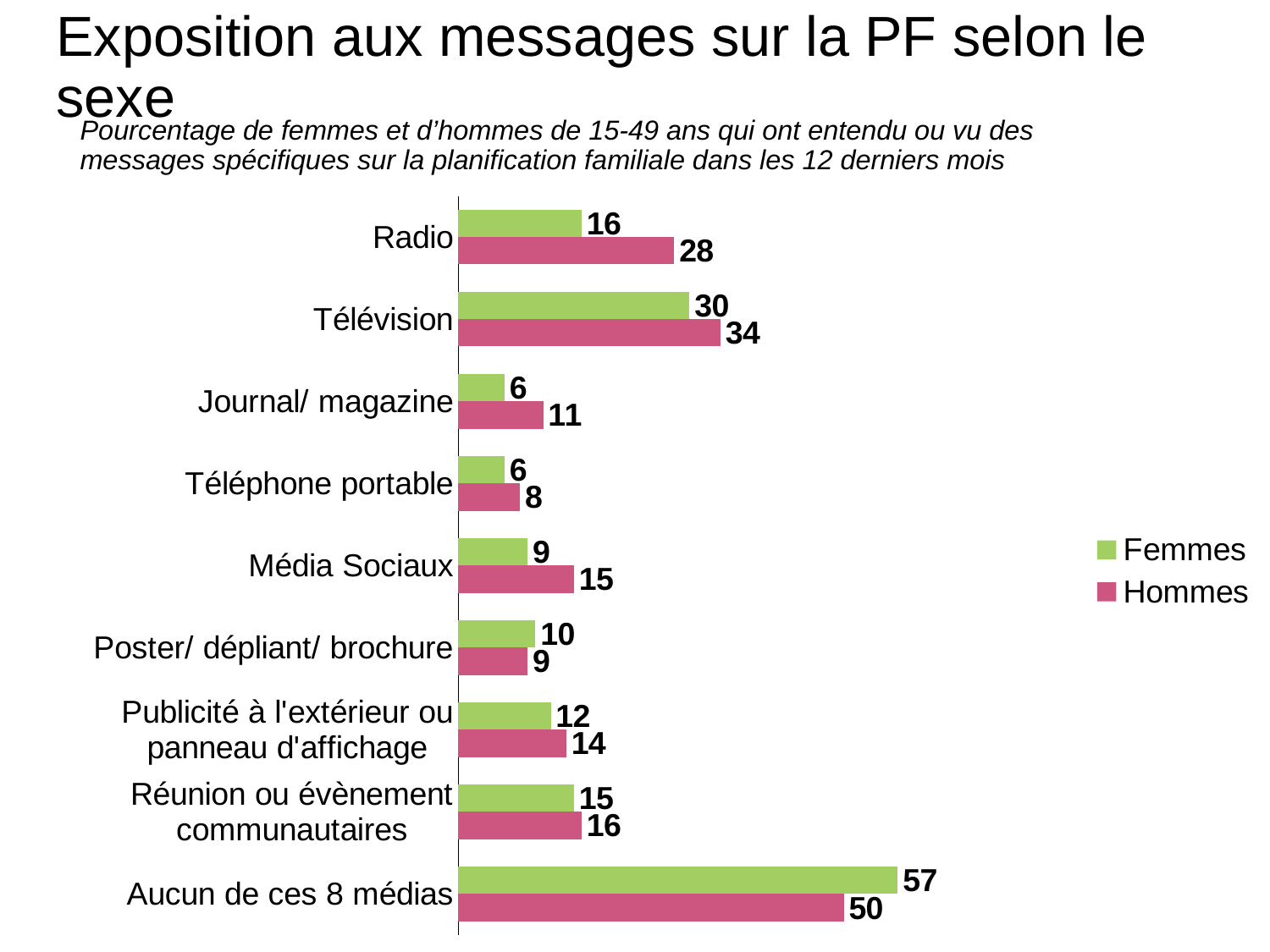

# Exposition aux messages sur la PF selon le sexe
Pourcentage de femmes et d’hommes de 15-49 ans qui ont entendu ou vu des messages spécifiques sur la planification familiale dans les 12 derniers mois

### Chart

| Category | Hommes | Femmes |
|---|---|---|
| Aucun de ces 8 médias | 50.0 | 57.0 |
| Réunion ou évènement communautaires | 16.0 | 15.0 |
| Publicité à l'extérieur ou panneau d'affichage | 14.0 | 12.0 |
| Poster/ dépliant/ brochure | 9.0 | 10.0 |
| Média Sociaux | 15.0 | 9.0 |
| Téléphone portable | 8.0 | 6.0 |
| Journal/ magazine | 11.0 | 6.0 |
| Télévision | 34.0 | 30.0 |
| Radio | 28.0 | 16.0 |